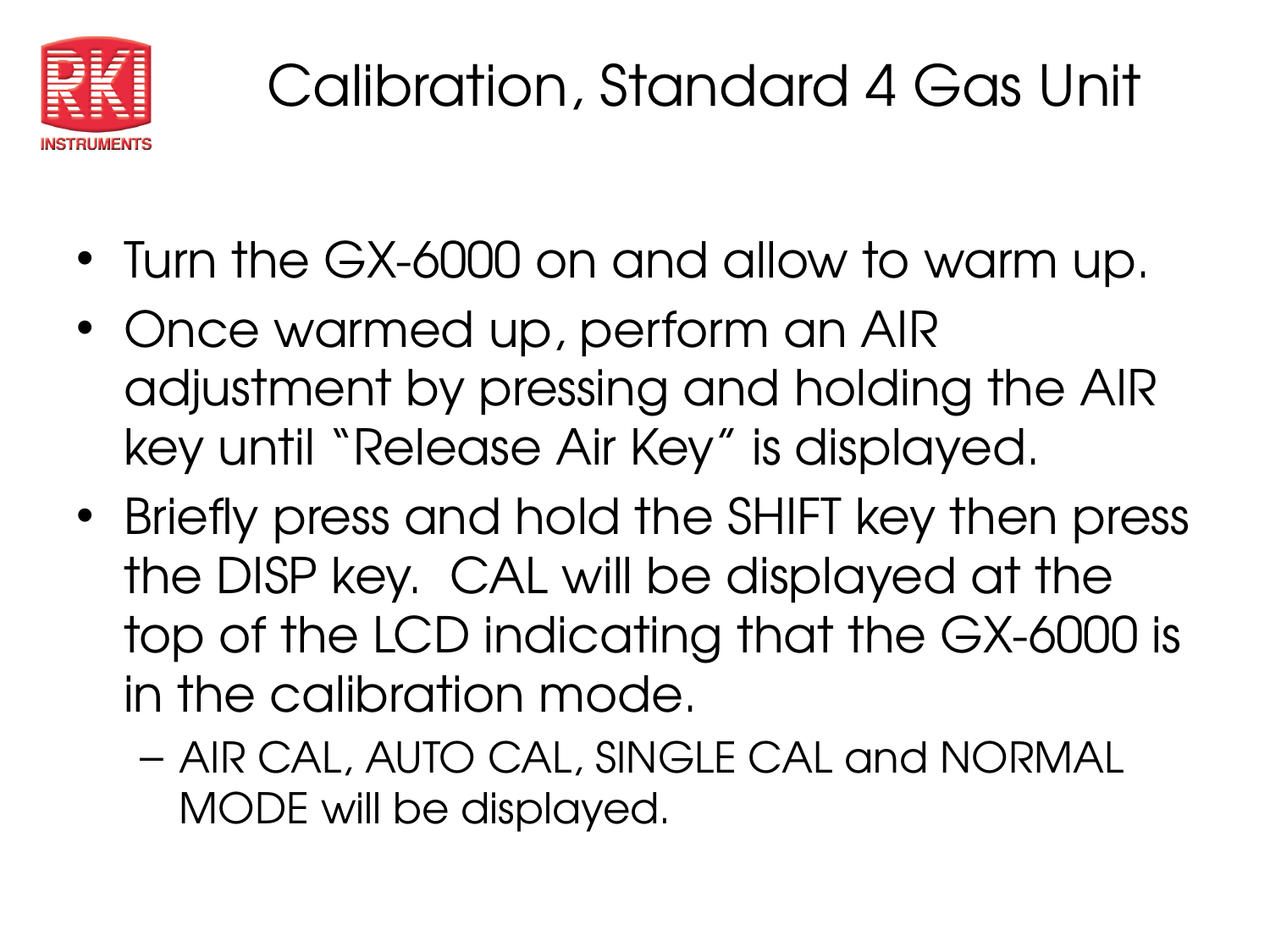

# Calibration, Standard 4 Gas Unit
Turn the GX-6000 on and allow to warm up.
Once warmed up, perform an AIR adjustment by pressing and holding the AIR key until “Release Air Key” is displayed.
Briefly press and hold the SHIFT key then press the DISP key.  CAL will be displayed at the top of the LCD indicating that the GX-6000 is in the calibration mode.
AIR CAL, AUTO CAL, SINGLE CAL and NORMAL MODE will be displayed.